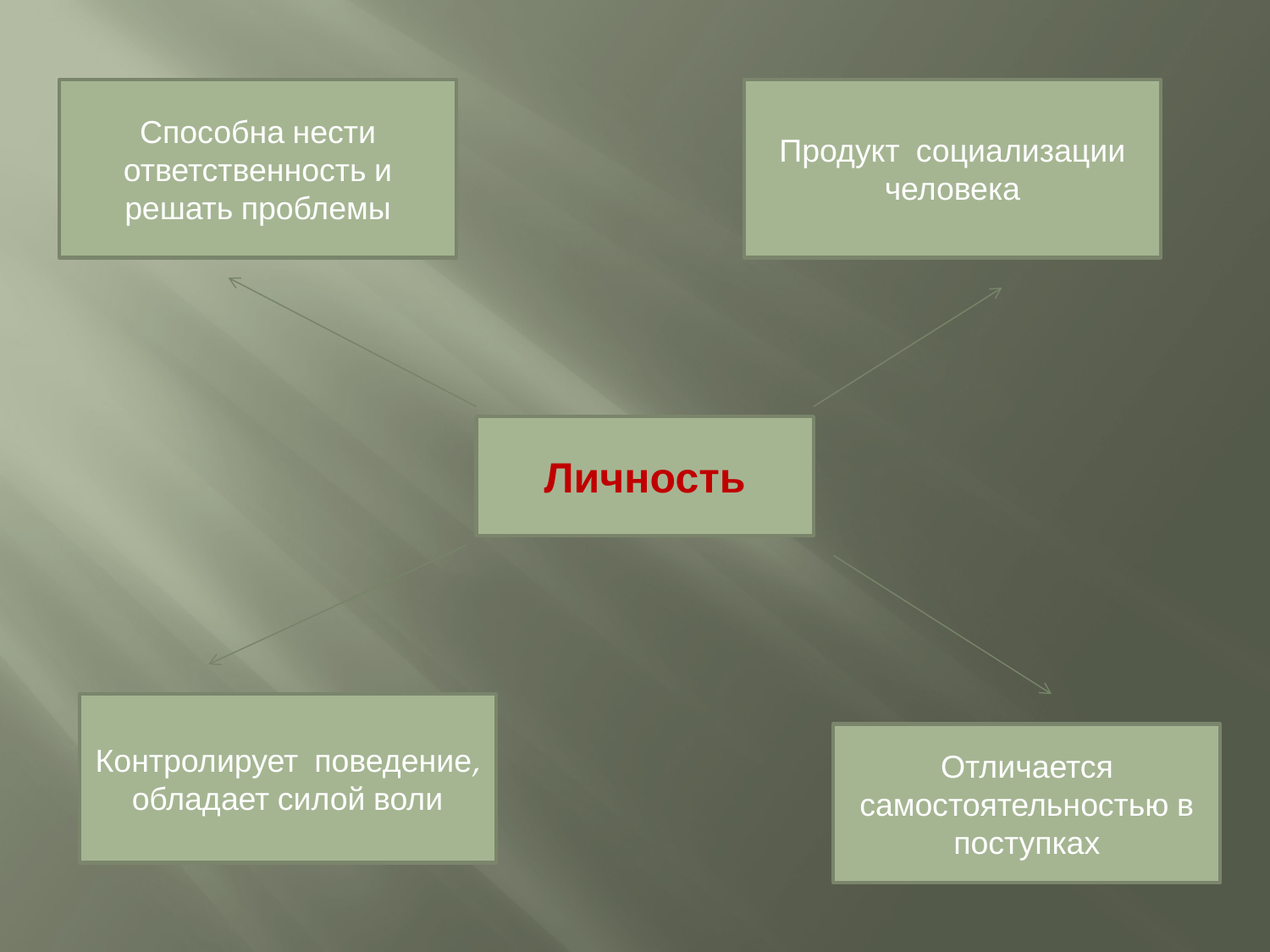

Способна нести ответственность и решать проблемы
Продукт  социализации человека
Личность
Контролирует  поведение, обладает силой воли
Отличается самостоятельностью в поступках